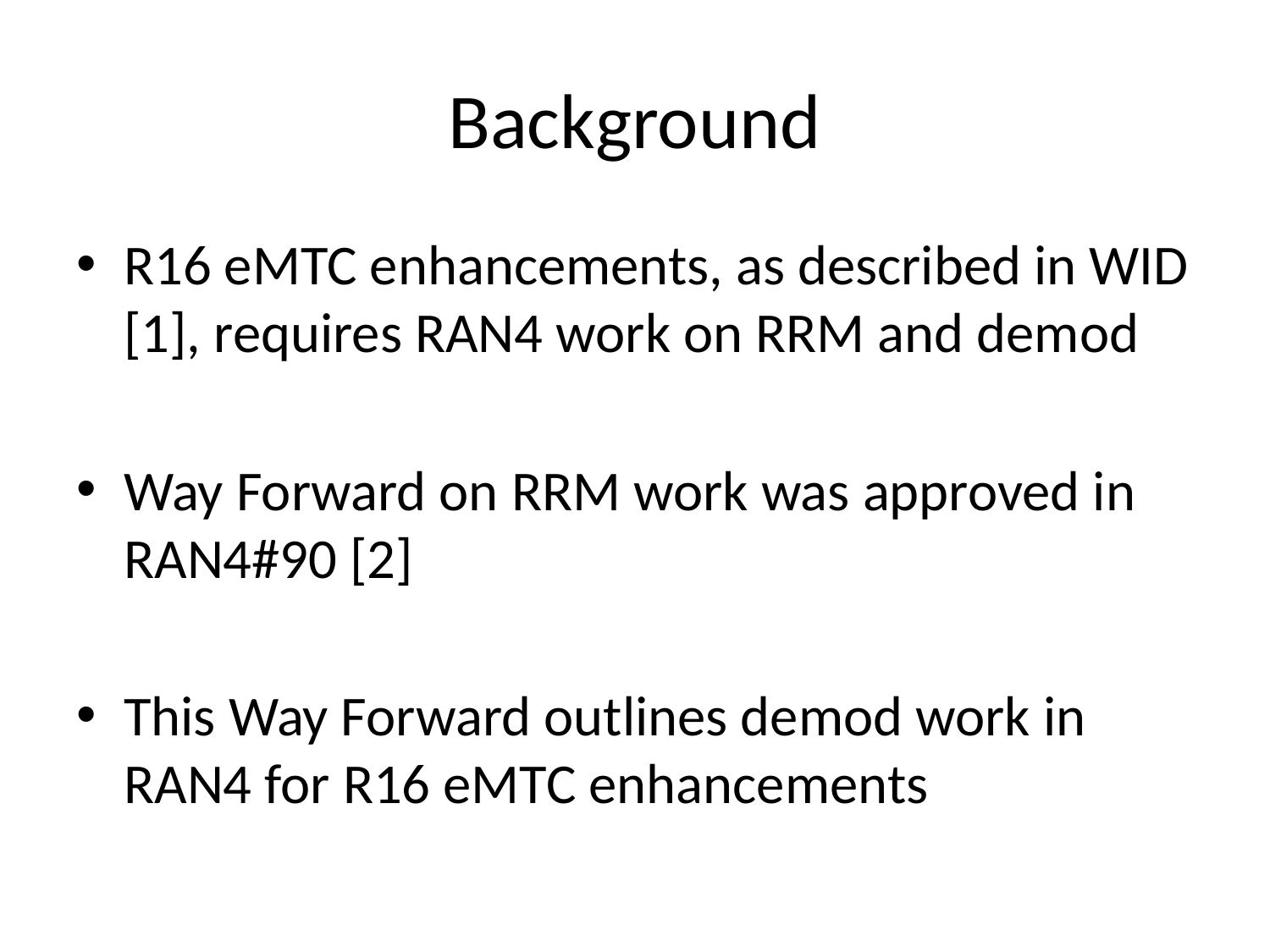

# Background
R16 eMTC enhancements, as described in WID [1], requires RAN4 work on RRM and demod

Way Forward on RRM work was approved in RAN4#90 [2]

This Way Forward outlines demod work in RAN4 for R16 eMTC enhancements